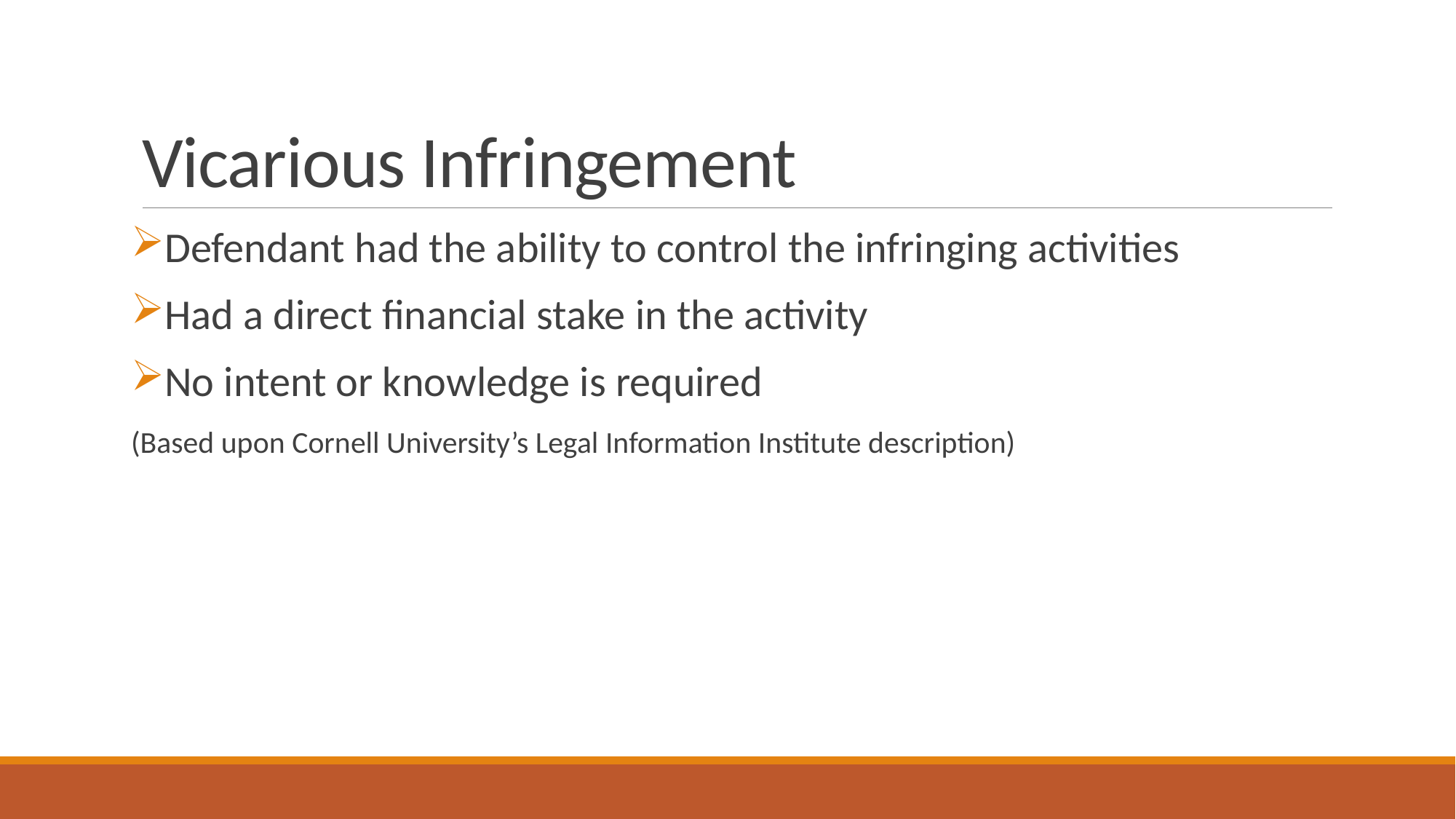

# Vicarious Infringement
Defendant had the ability to control the infringing activities
Had a direct financial stake in the activity
No intent or knowledge is required
(Based upon Cornell University’s Legal Information Institute description)